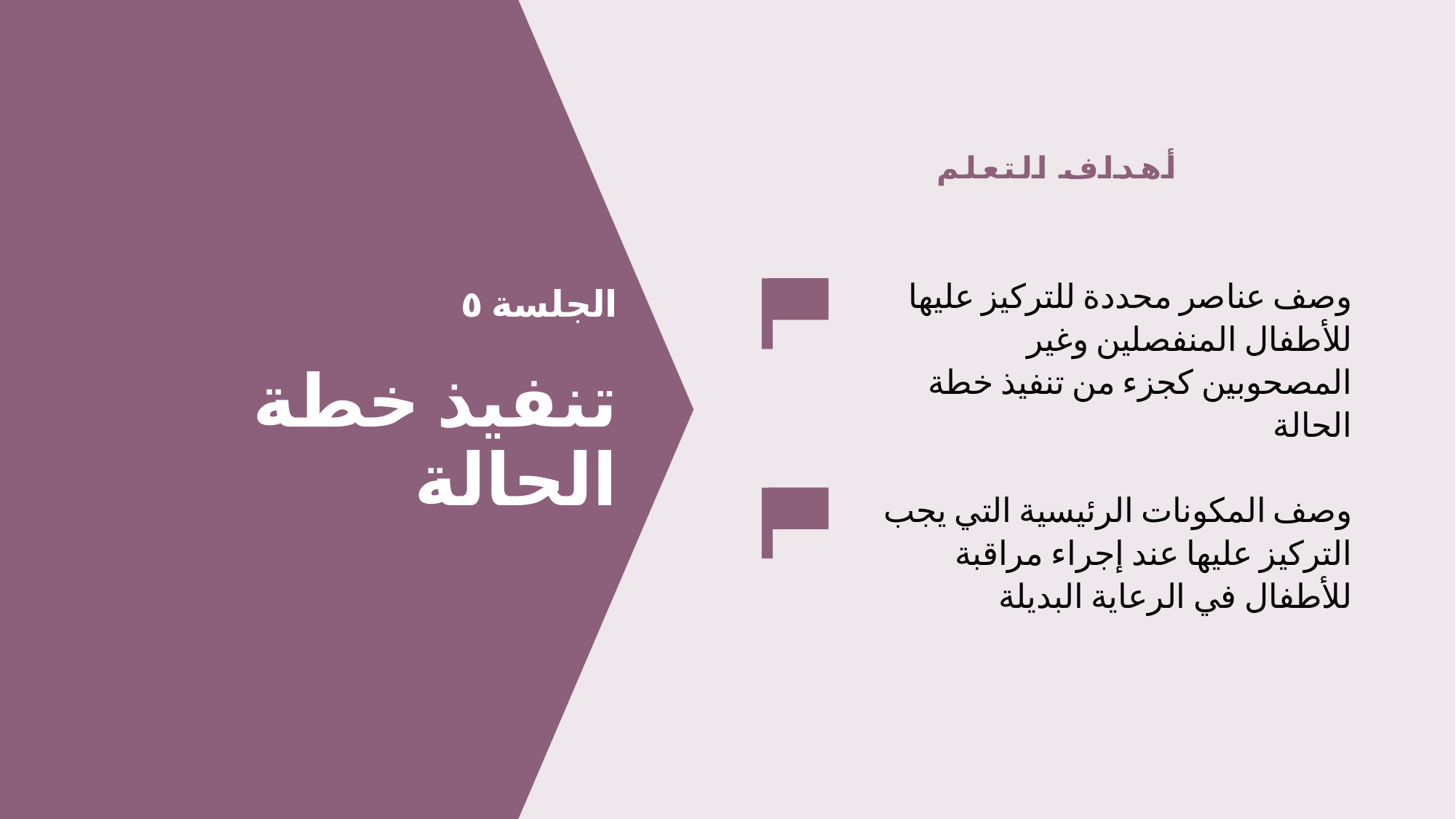

أهداف التعلم
وصف عناصر محددة للتركيز عليها للأطفال المنفصلين وغير المصحوبين كجزء من تنفيذ خطة الحالة

وصف المكونات الرئيسية التي يجب التركيز عليها عند إجراء مراقبة للأطفال في الرعاية البديلة

# الجلسة ٥ تنفيذ خطة الحالة